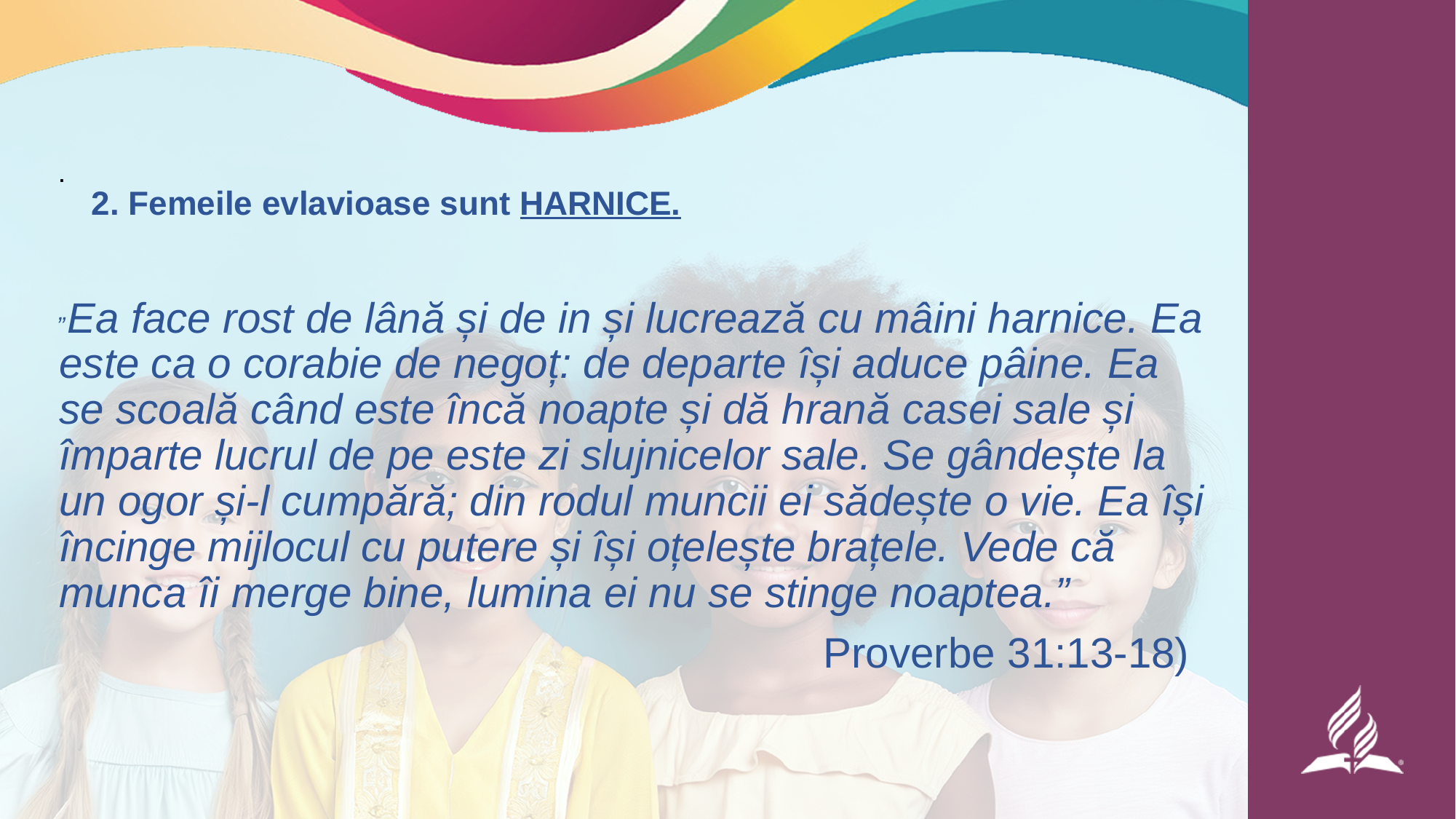

# . 2. Femeile evlavioase sunt HARNICE.
„Ea face rost de lână și de in și lucrează cu mâini harnice. Ea este ca o corabie de negoț: de departe își aduce pâine. Ea se scoală când este încă noapte și dă hrană casei sale și împarte lucrul de pe este zi slujnicelor sale. Se gândește la un ogor și-l cumpără; din rodul muncii ei sădește o vie. Ea își încinge mijlocul cu putere și își oțelește brațele. Vede că munca îi merge bine, lumina ei nu se stinge noaptea.”
							Proverbe 31:13-18)